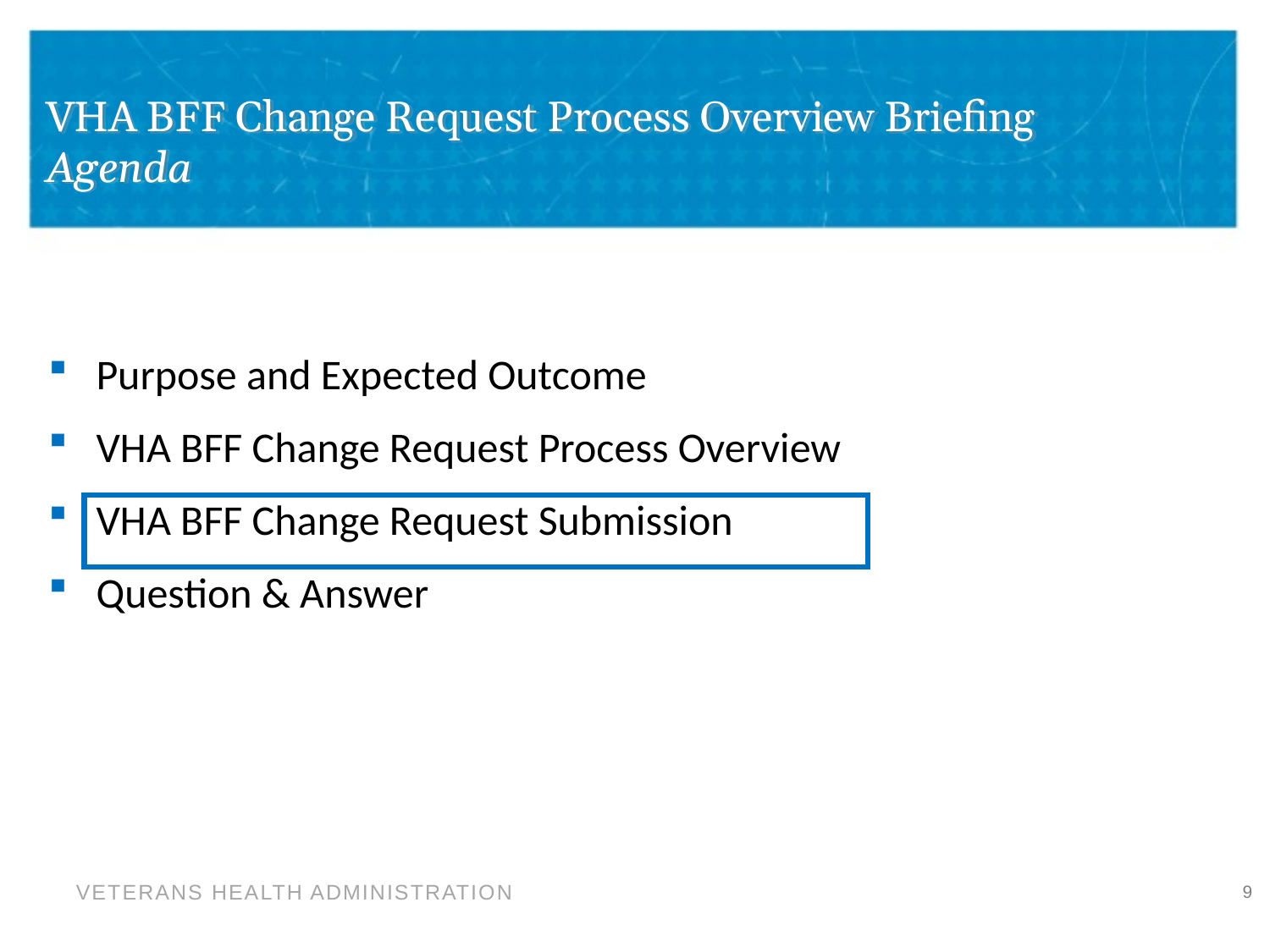

VHA BFF Change Request Process Overview Briefing
Agenda

Purpose and Expected Outcome
VHA BFF Change Request Process Overview
VHA BFF Change Request Submission
Question & Answer

9